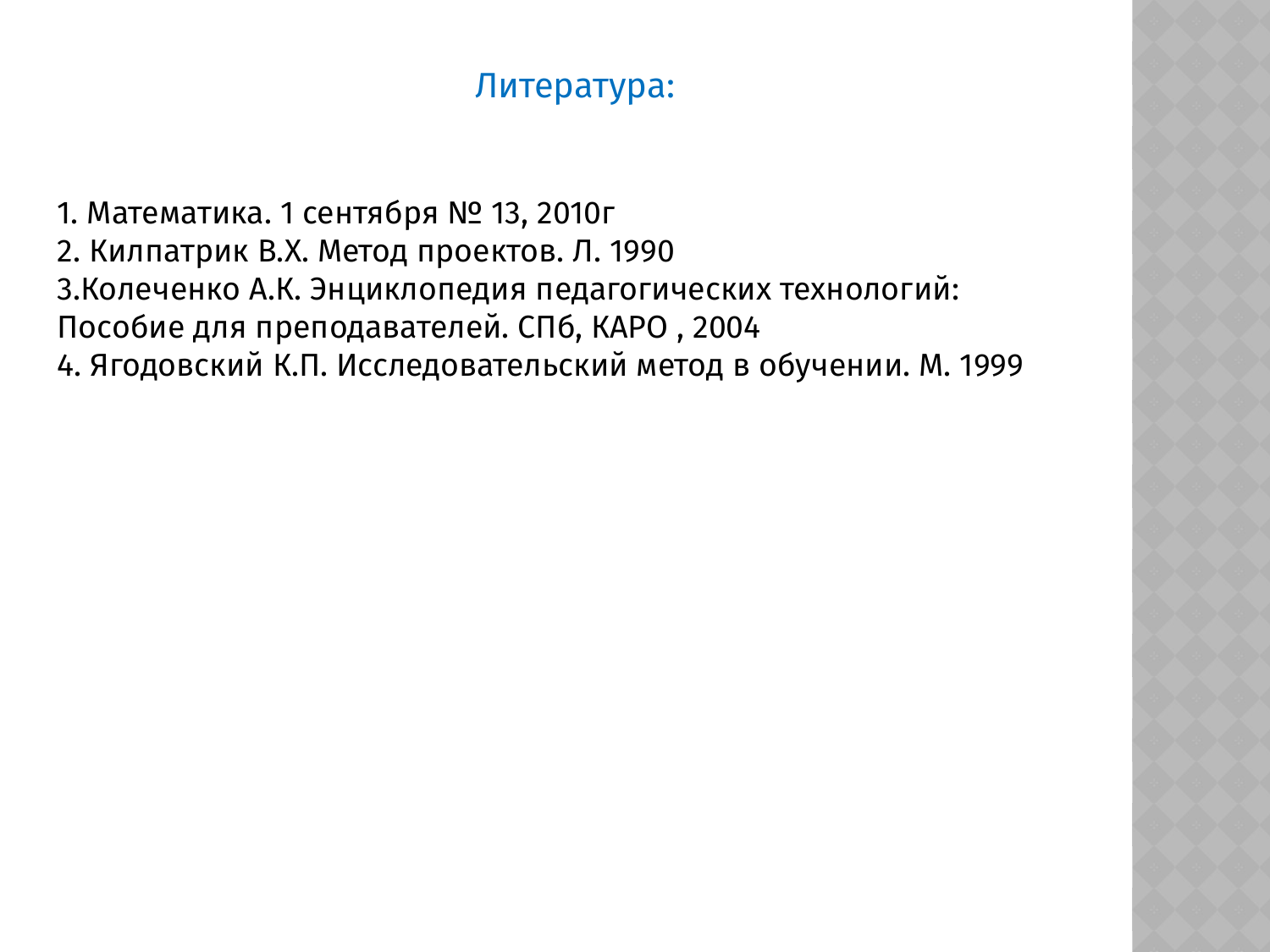

Литература:
1. Математика. 1 сентября № 13, 2010г
2. Килпатрик В.Х. Метод проектов. Л. 1990
3.Колеченко А.К. Энциклопедия педагогических технологий: Пособие для преподавателей. СПб, КАРО , 2004
4. Ягодовский К.П. Исследовательский метод в обучении. М. 1999